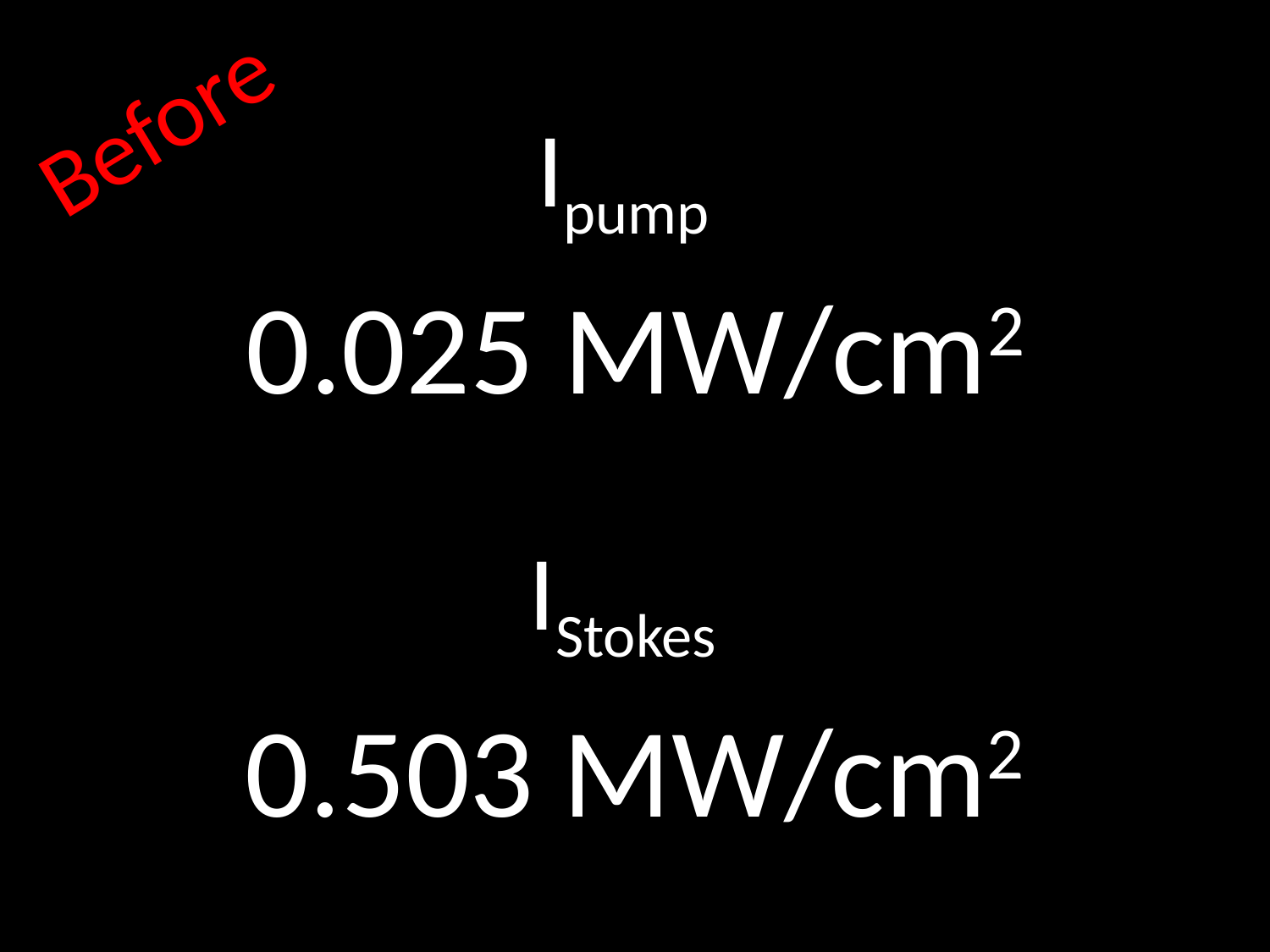

Before
Ipump

0.025 MW/cm2
IStokes

0.503 MW/cm2